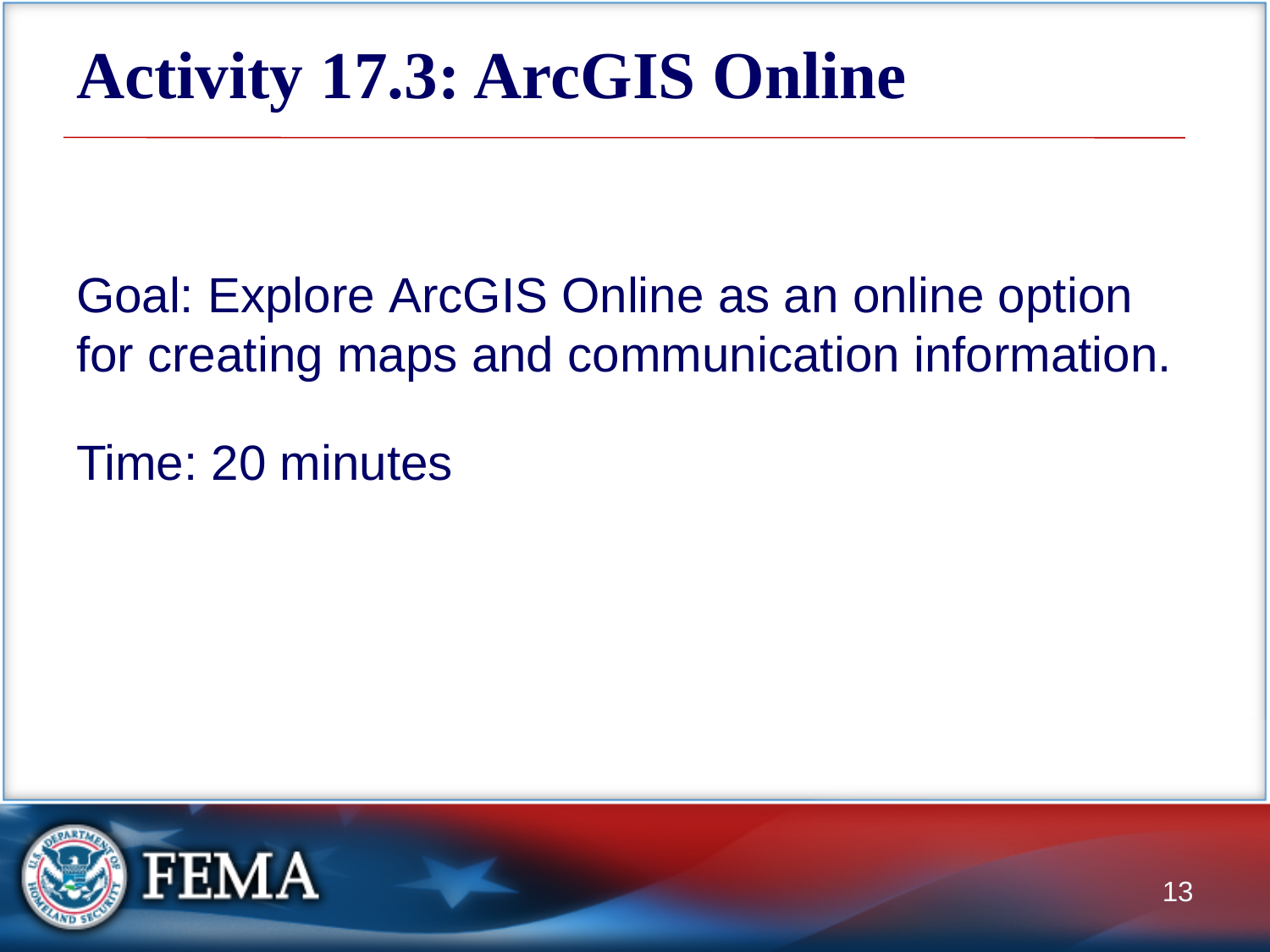

# Activity 17.3: ArcGIS Online

Goal: Explore ArcGIS Online as an online option for creating maps and communication information.
Time: 20 minutes
13